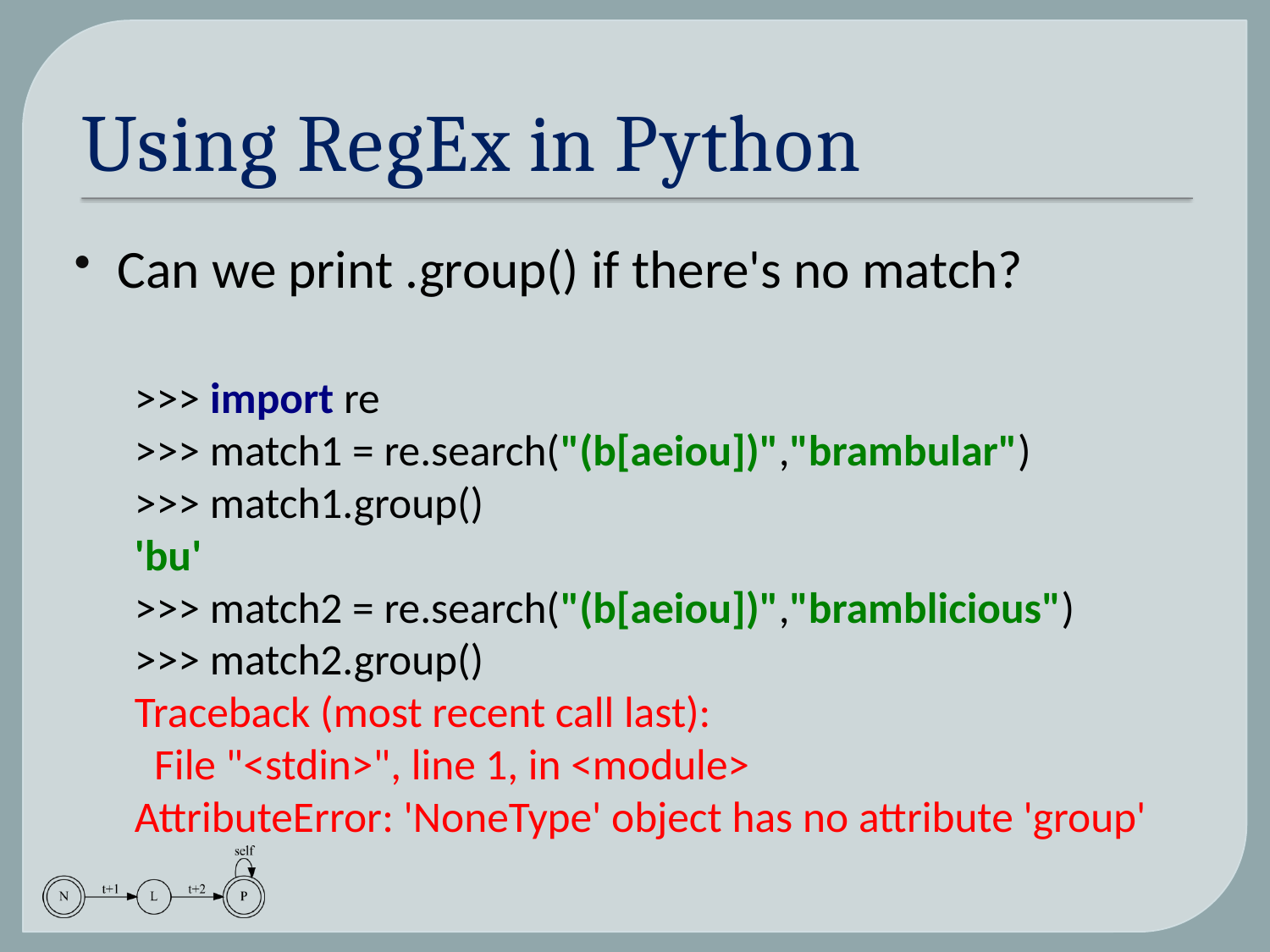

# Using RegEx in Python
Can we print .group() if there's no match?

>>> import re
>>> match1 = re.search("(b[aeiou])","brambular")
>>> match1.group()
'bu'
>>> match2 = re.search("(b[aeiou])","bramblicious")
>>> match2.group()
Traceback (most recent call last):
  File "<stdin>", line 1, in <module>
AttributeError: 'NoneType' object has no attribute 'group'